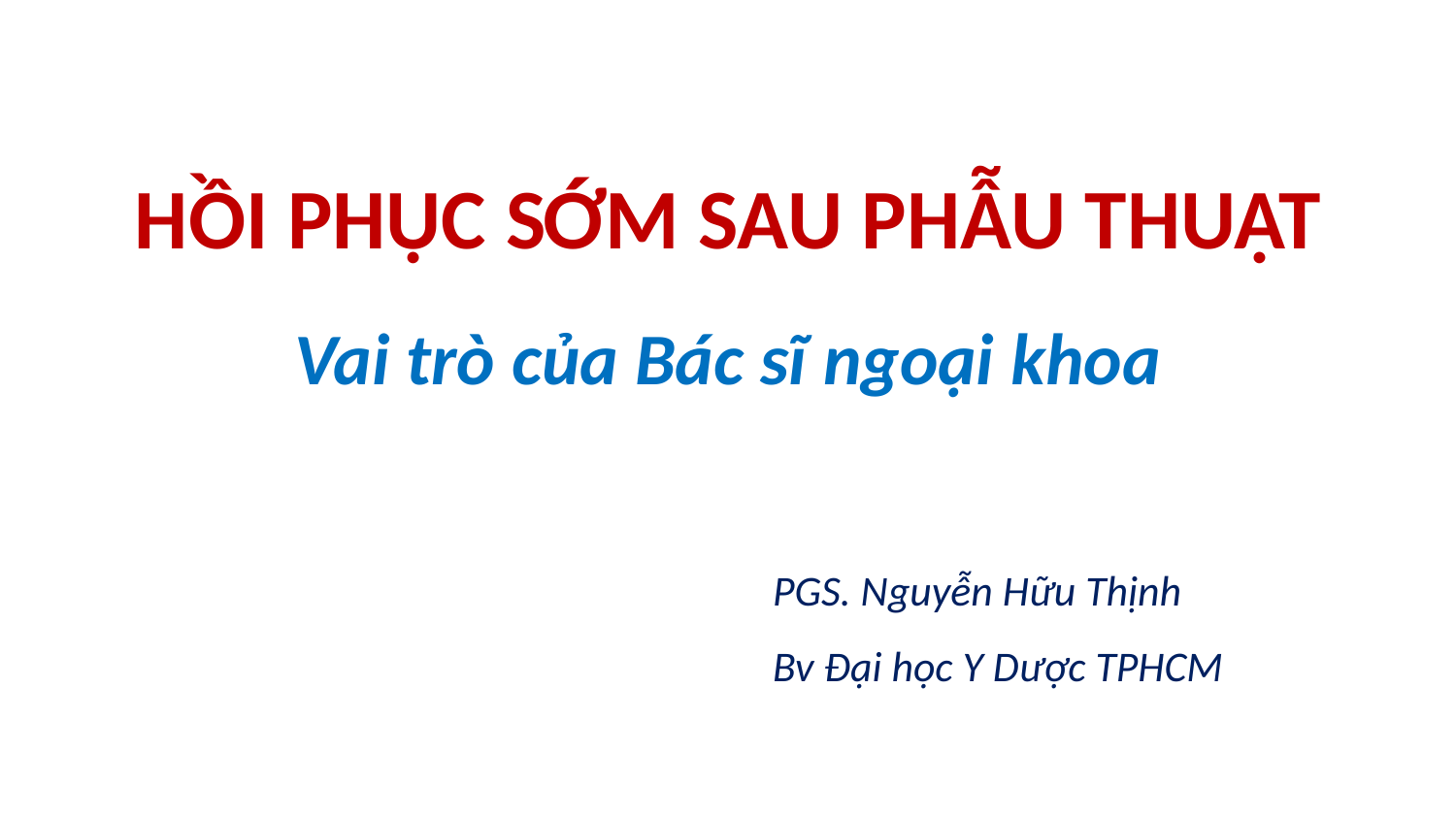

# HỒI PHỤC SỚM SAU PHẪU THUẬT
Vai trò của Bác sĩ ngoại khoa
PGS. Nguyễn Hữu Thịnh
Bv Đại học Y Dược TPHCM